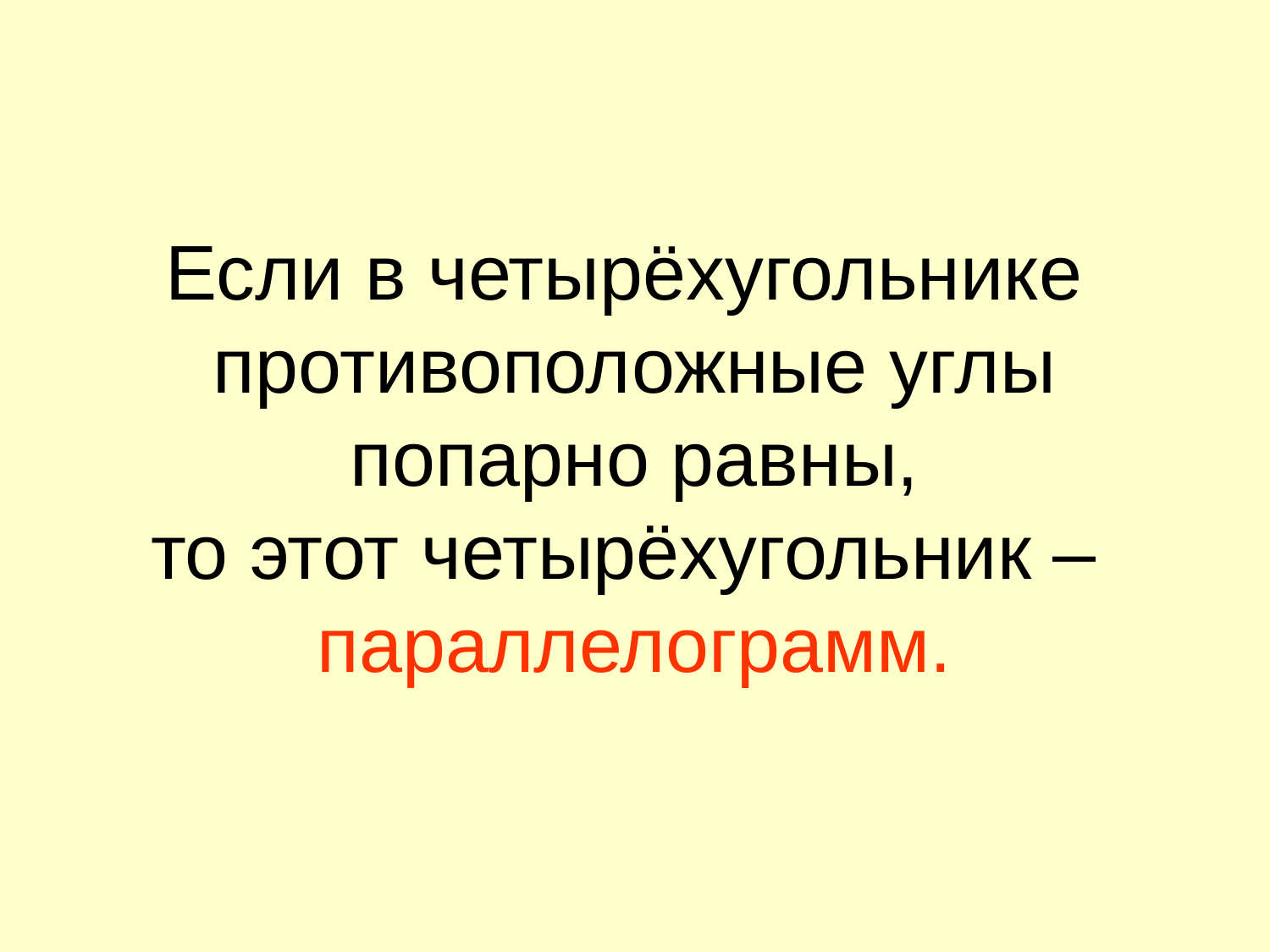

Если в четырёхугольнике
противоположные углы
попарно равны,
то этот четырёхугольник –
параллелограмм.